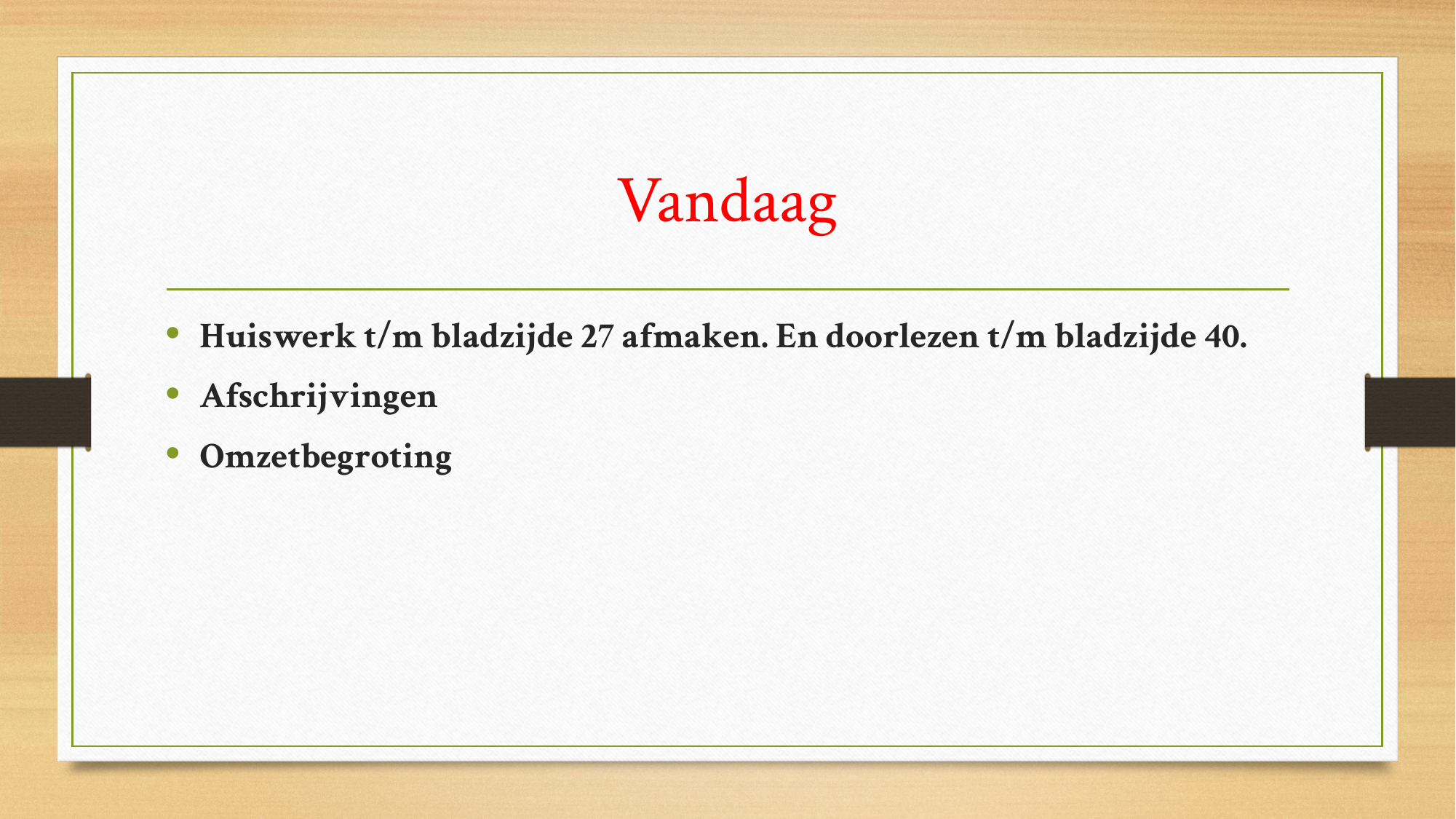

# Vandaag
Huiswerk t/m bladzijde 27 afmaken. En doorlezen t/m bladzijde 40.
Afschrijvingen
Omzetbegroting